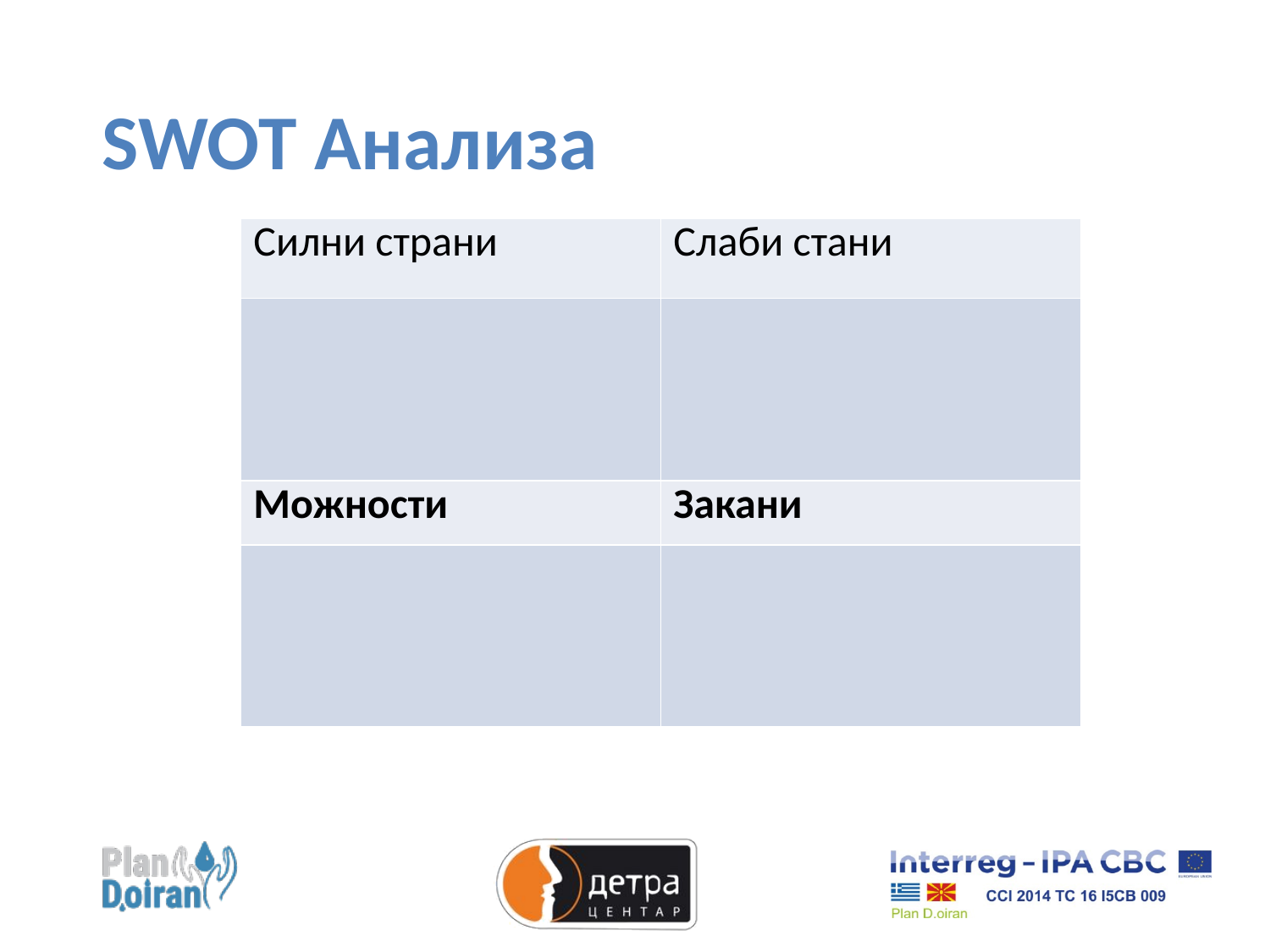

# SWOT Анализа
| Силни страни | Слаби стани |
| --- | --- |
|  |  |
| Можности | Закани |
|  |  |